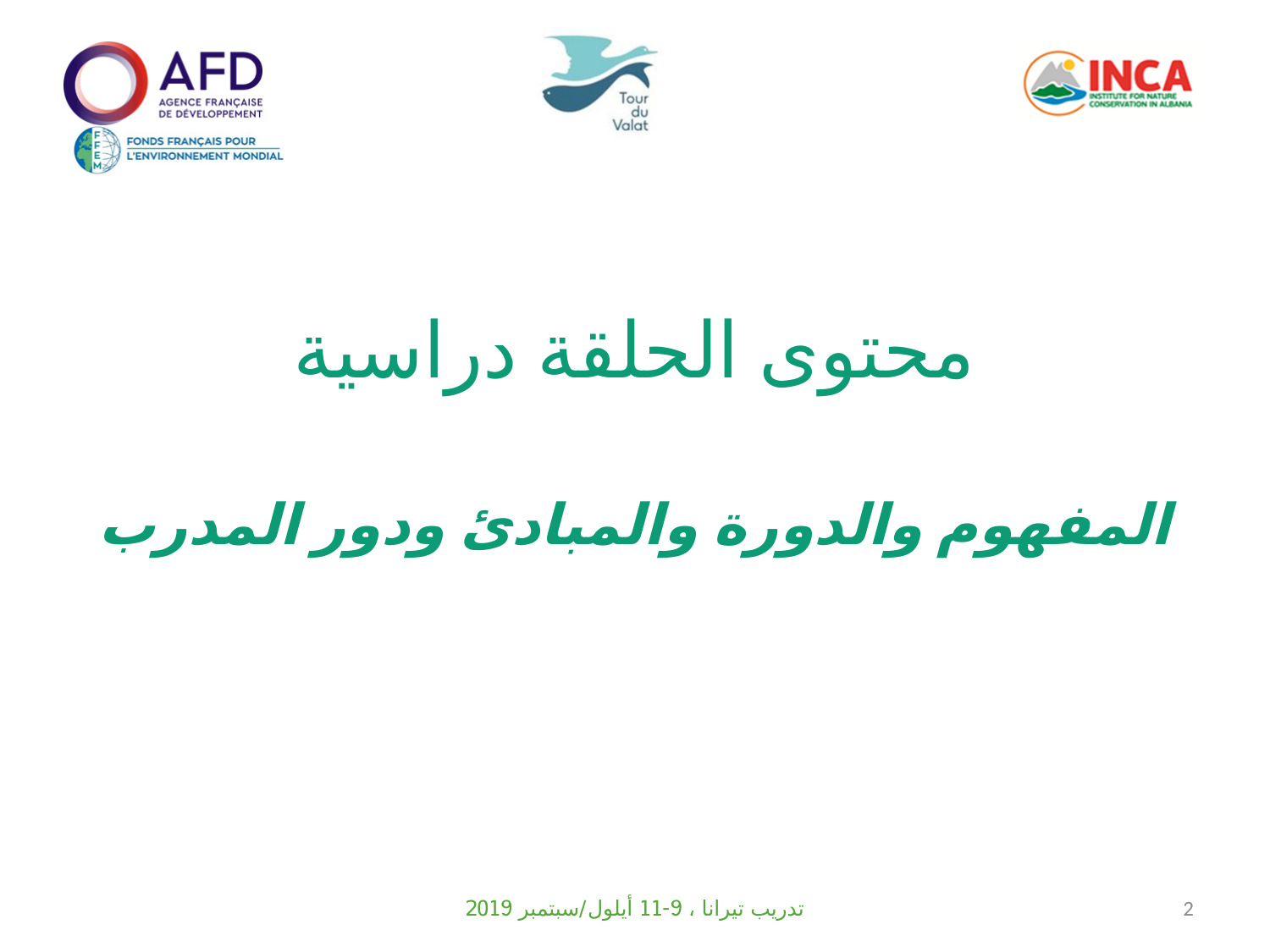

# محتوى الحلقة دراسية
المفهوم والدورة والمبادئ ودور المدرب
تدريب تيرانا ، 9-11 أيلول/سبتمبر 2019
2